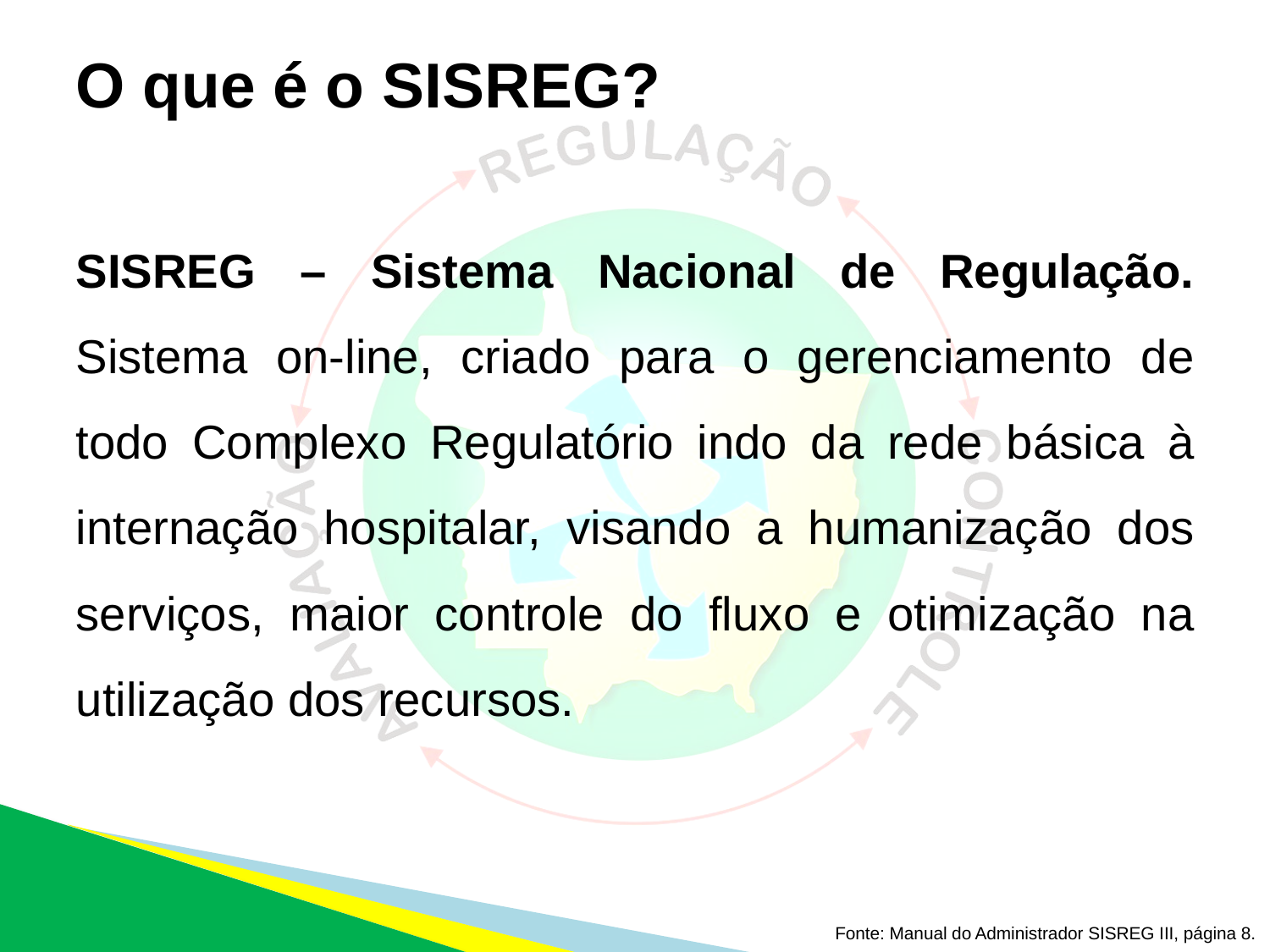

# O que é o SISREG?
SISREG – Sistema Nacional de Regulação. Sistema on-line, criado para o gerenciamento de todo Complexo Regulatório indo da rede básica à internação hospitalar, visando a humanização dos serviços, maior controle do fluxo e otimização na utilização dos recursos.
Fonte: Manual do Administrador SISREG III, página 8.